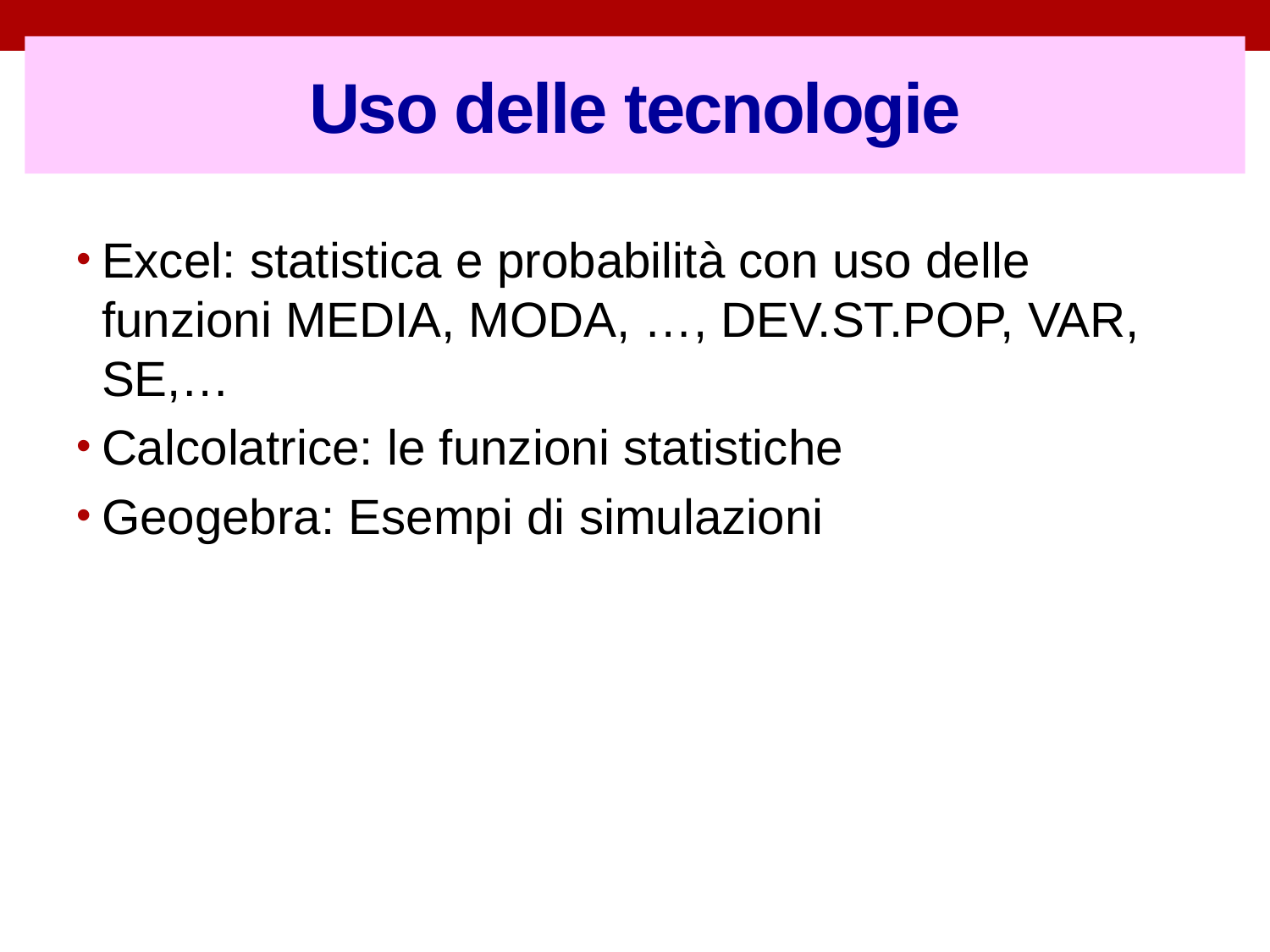

# Uso delle tecnologie
Excel: statistica e probabilità con uso delle funzioni MEDIA, MODA, …, DEV.ST.POP, VAR, SE,…
Calcolatrice: le funzioni statistiche
Geogebra: Esempi di simulazioni